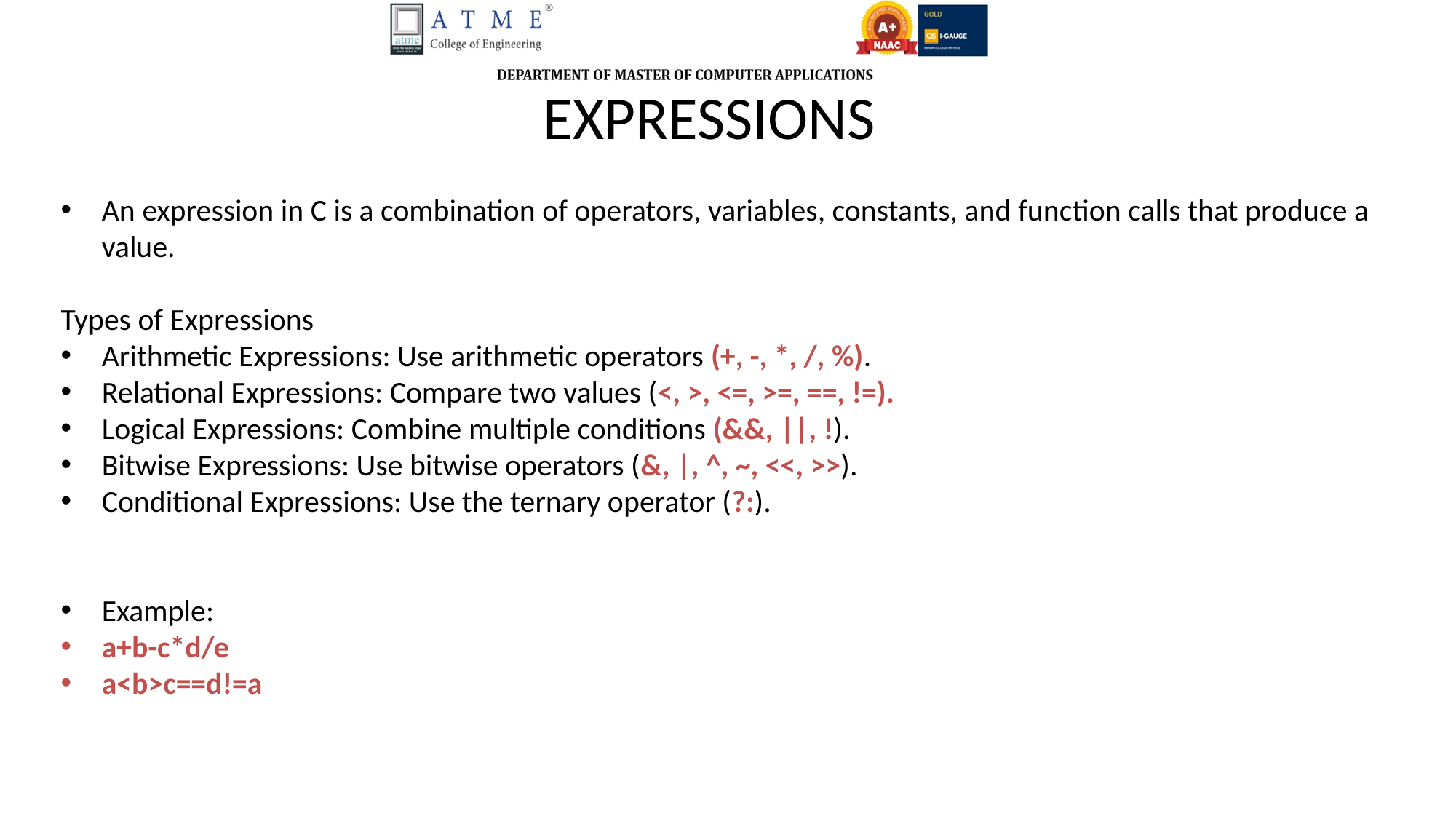

EXPRESSIONS
An expression in C is a combination of operators, variables, constants, and function calls that produce a value.

Types of Expressions
Arithmetic Expressions: Use arithmetic operators (+, -, *, /, %).
Relational Expressions: Compare two values (<, >, <=, >=, ==, !=).
Logical Expressions: Combine multiple conditions (&&, ||, !).
Bitwise Expressions: Use bitwise operators (&, |, ^, ~, <<, >>).
Conditional Expressions: Use the ternary operator (?:).

Example:
a+b-c*d/e
a<b>c==d!=a